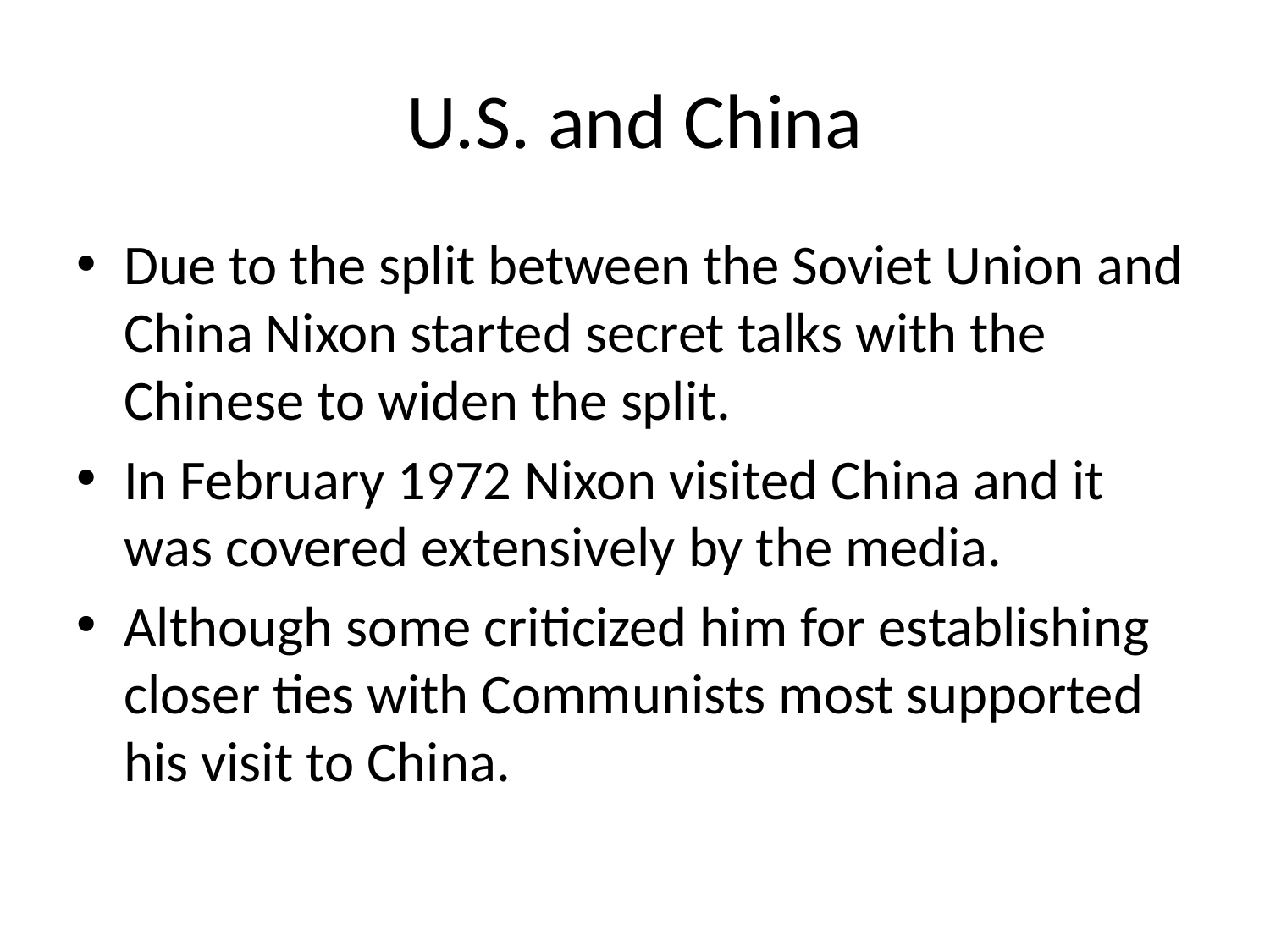

# U.S. and China
Due to the split between the Soviet Union and China Nixon started secret talks with the Chinese to widen the split.
In February 1972 Nixon visited China and it was covered extensively by the media.
Although some criticized him for establishing closer ties with Communists most supported his visit to China.